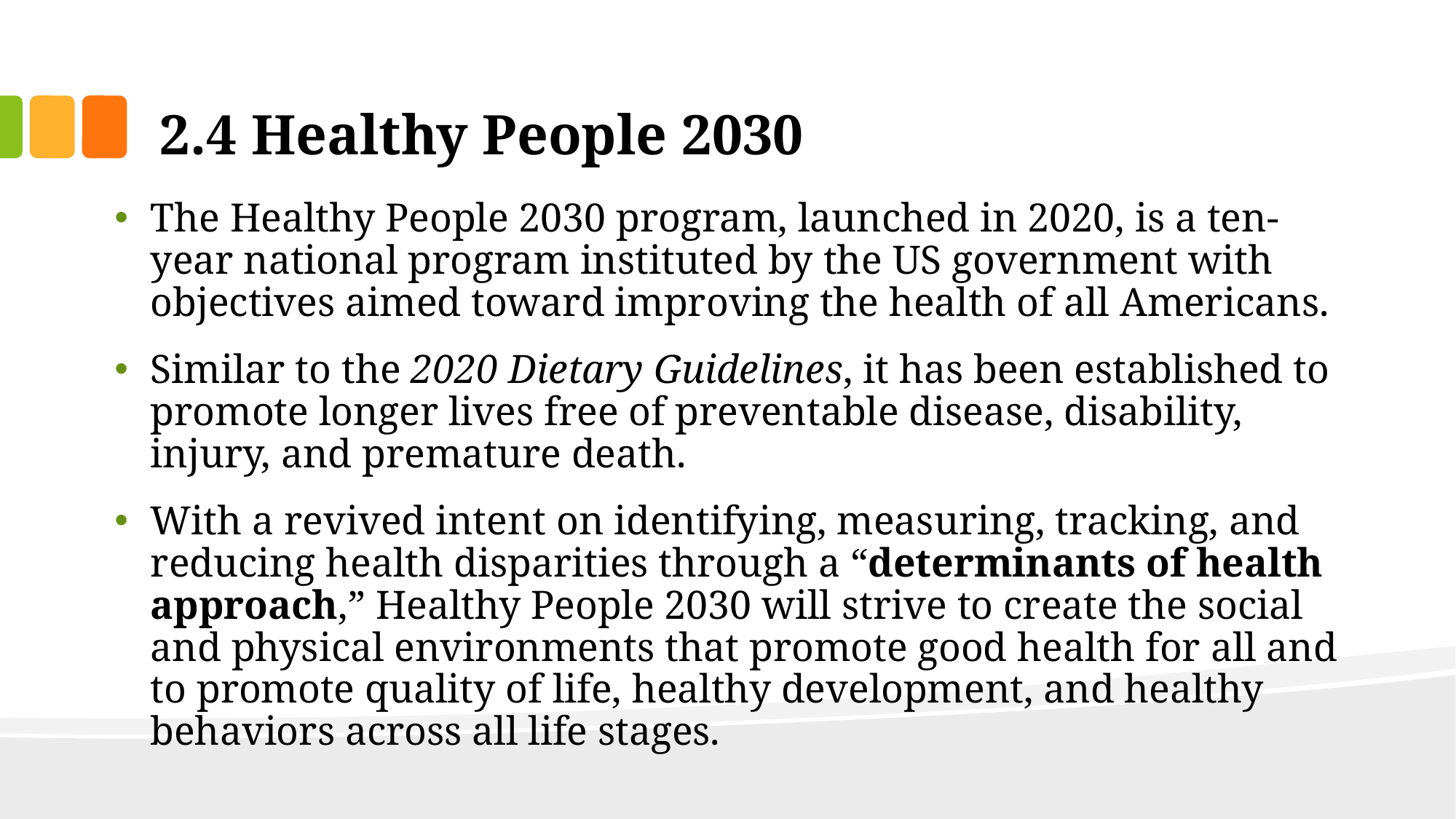

# 2.4 Healthy People 2030
The Healthy People 2030 program, launched in 2020, is a ten-year national program instituted by the US government with objectives aimed toward improving the health of all Americans.
Similar to the 2020 Dietary Guidelines, it has been established to promote longer lives free of preventable disease, disability, injury, and premature death.
With a revived intent on identifying, measuring, tracking, and reducing health disparities through a “determinants of health approach,” Healthy People 2030 will strive to create the social and physical environments that promote good health for all and to promote quality of life, healthy development, and healthy behaviors across all life stages.